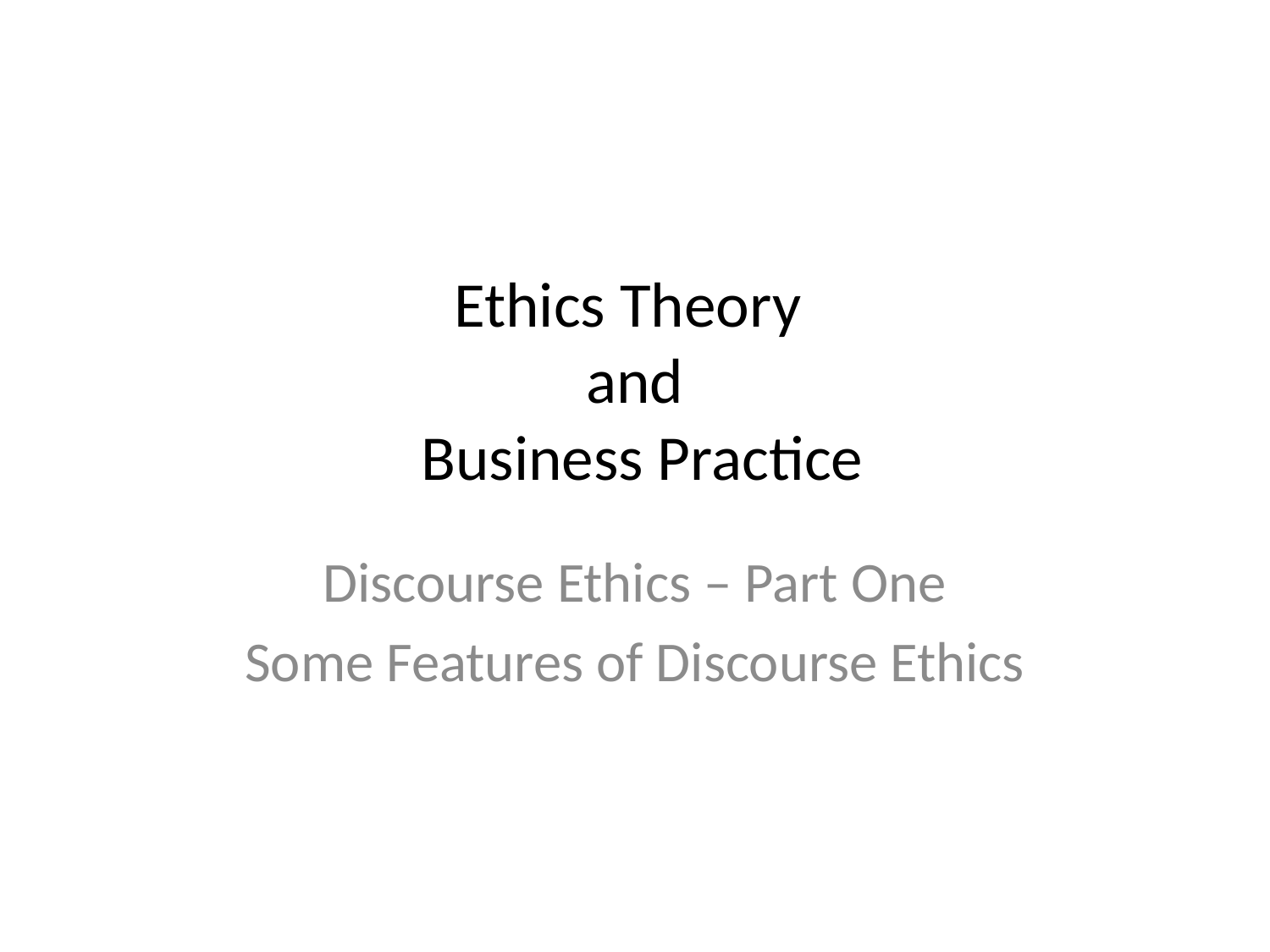

# Ethics Theory and Business Practice
Discourse Ethics – Part One
Some Features of Discourse Ethics